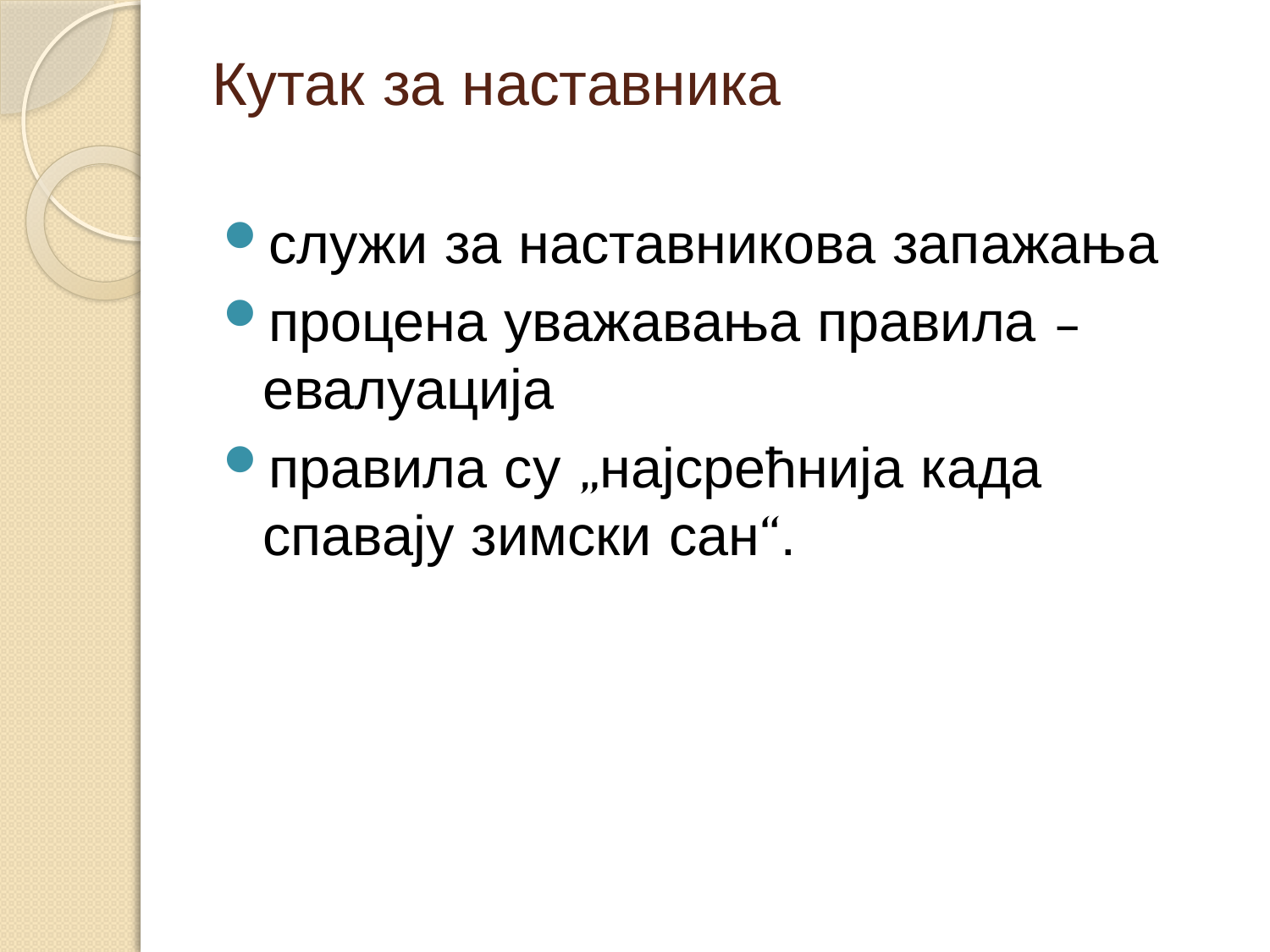

# Кутак за наставника
служи за наставникова запажања
процена уважавања правила – евалуација
правила су „најсрећнија када спавају зимски сан“.